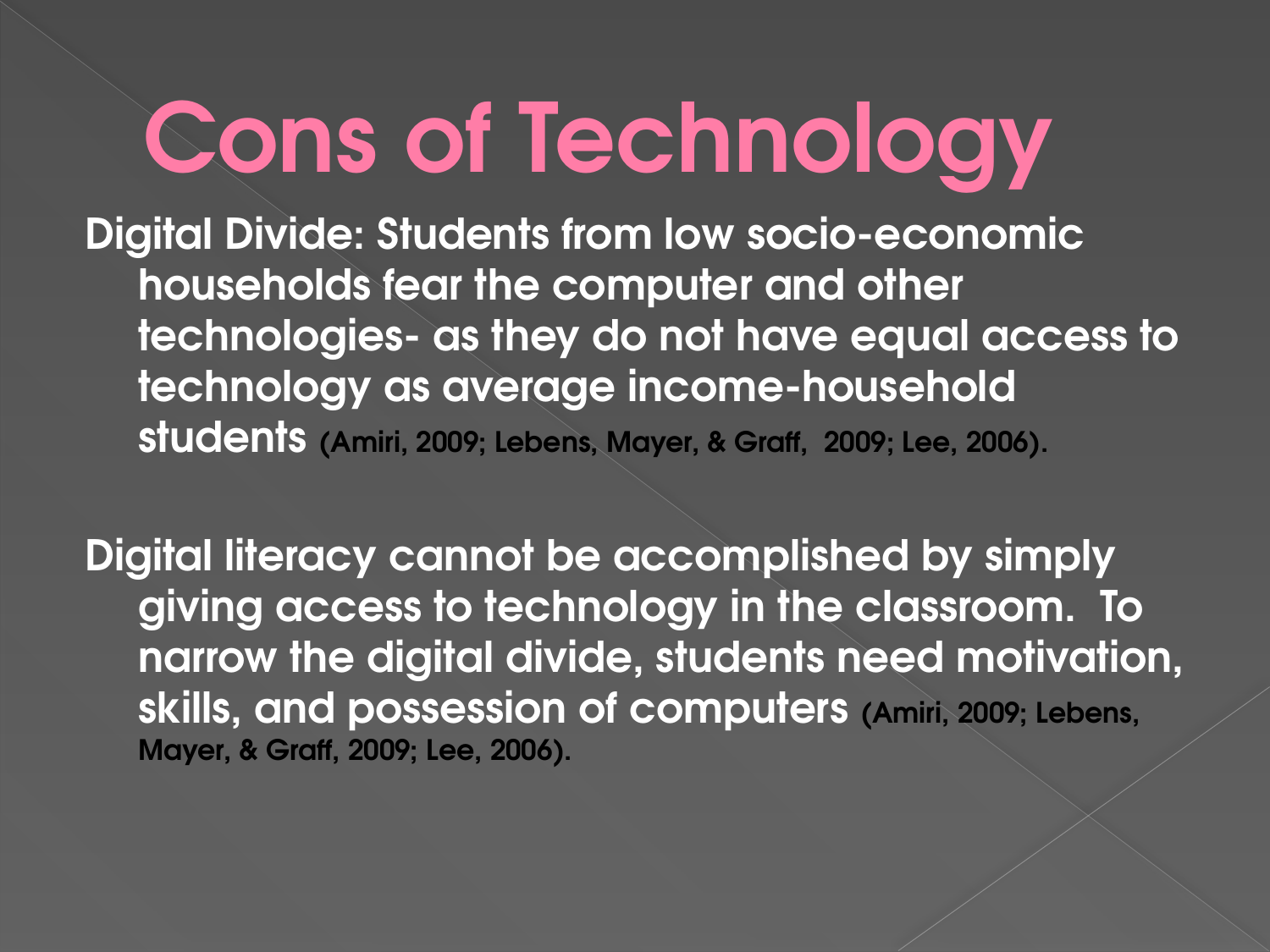

# Cons of Technology
Digital Divide: Students from low socio-economic households fear the computer and other technologies- as they do not have equal access to technology as average income-household students (Amiri, 2009; Lebens, Mayer, & Graff,  2009; Lee, 2006).

Digital literacy cannot be accomplished by simply giving access to technology in the classroom.  To narrow the digital divide, students need motivation, skills, and possession of computers (Amiri, 2009; Lebens, Mayer, & Graff, 2009; Lee, 2006).